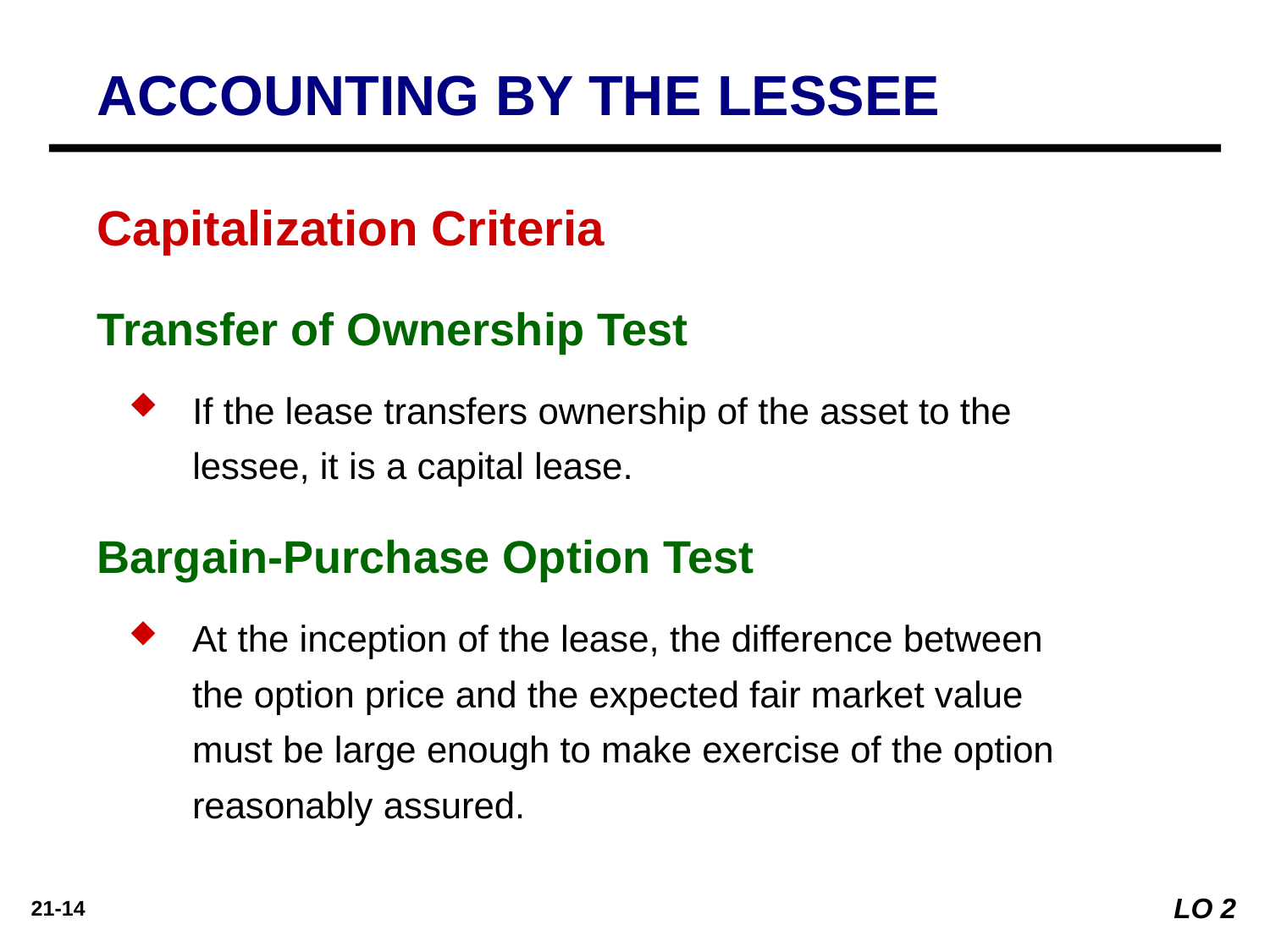

ACCOUNTING BY THE LESSEE

Capitalization Criteria
Transfer of Ownership Test
If the lease transfers ownership of the asset to the lessee, it is a capital lease.
Bargain-Purchase Option Test
At the inception of the lease, the difference between the option price and the expected fair market value must be large enough to make exercise of the option reasonably assured.
LO 2